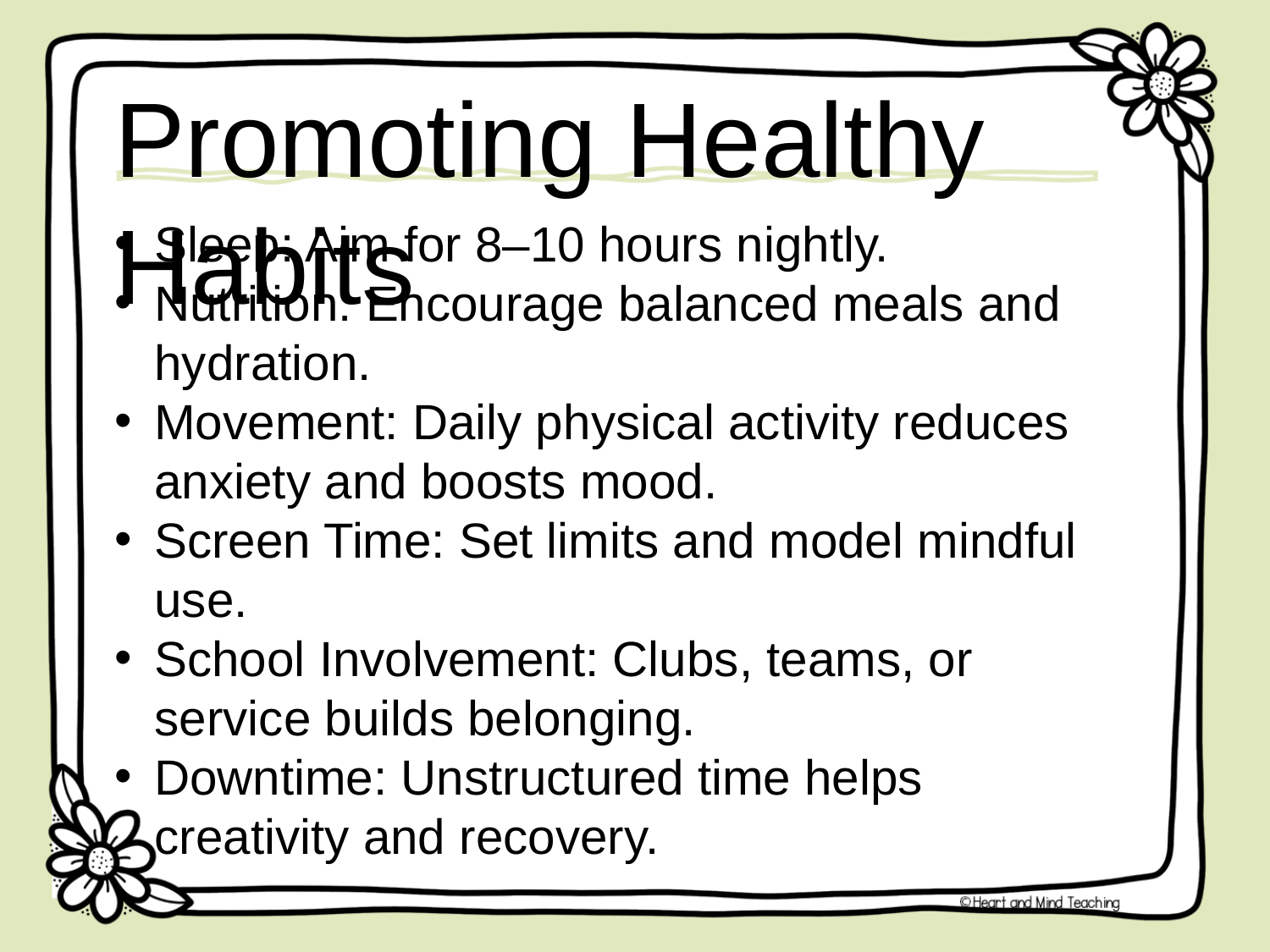

Promoting Healthy Habits
Sleep: Aim for 8–10 hours nightly.
Nutrition: Encourage balanced meals and hydration.
Movement: Daily physical activity reduces anxiety and boosts mood.
Screen Time: Set limits and model mindful use.
School Involvement: Clubs, teams, or service builds belonging.
Downtime: Unstructured time helps creativity and recovery.